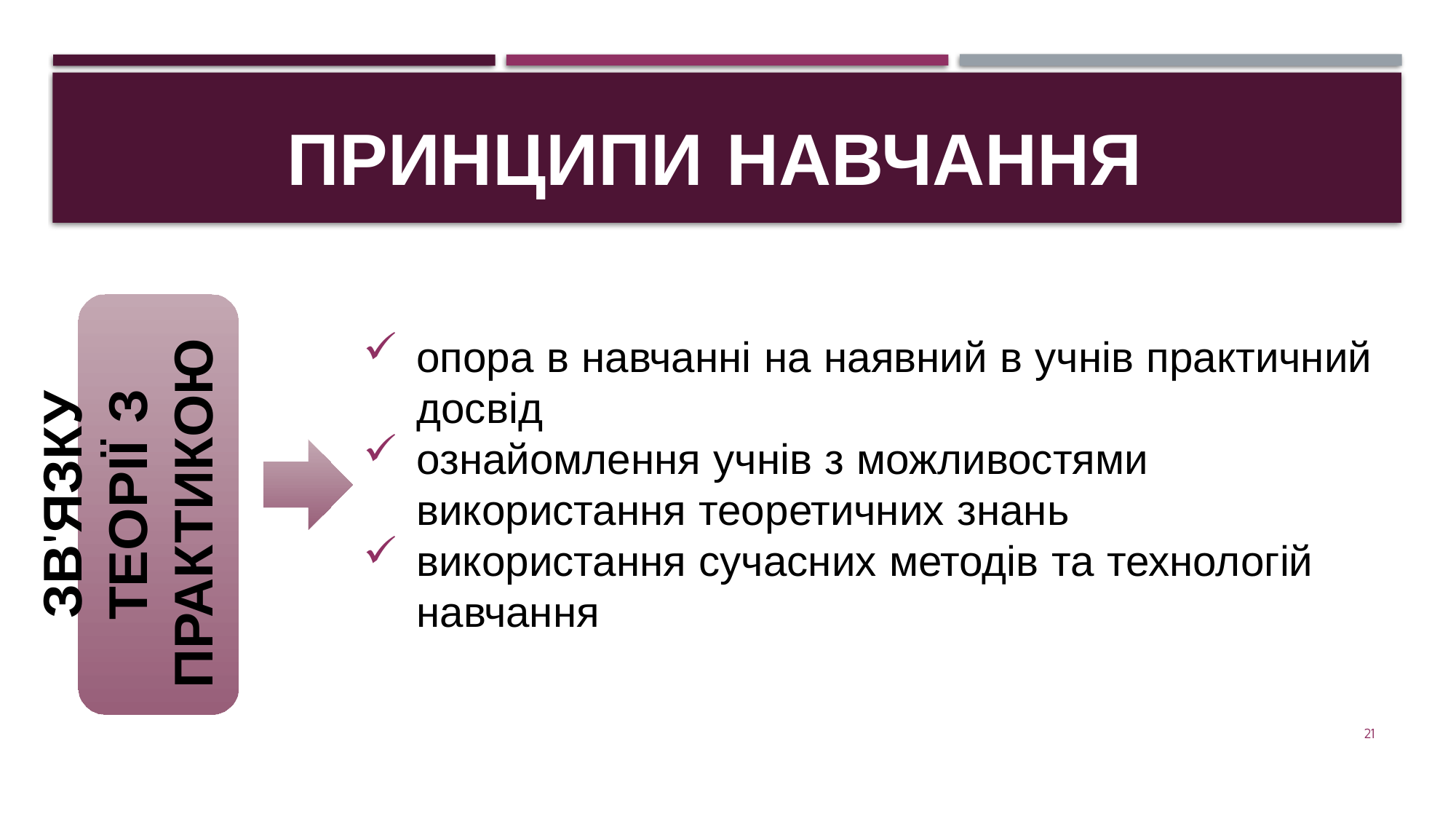

# Принципи навчання
ЗВ'ЯЗКУ ТЕОРІЇ З ПРАКТИКОЮ
опора в навчанні на наявний в учнів практичний досвід
ознайомлення учнів з можливостями використання теоретичних знань
використання сучасних методів та технологій навчання

21